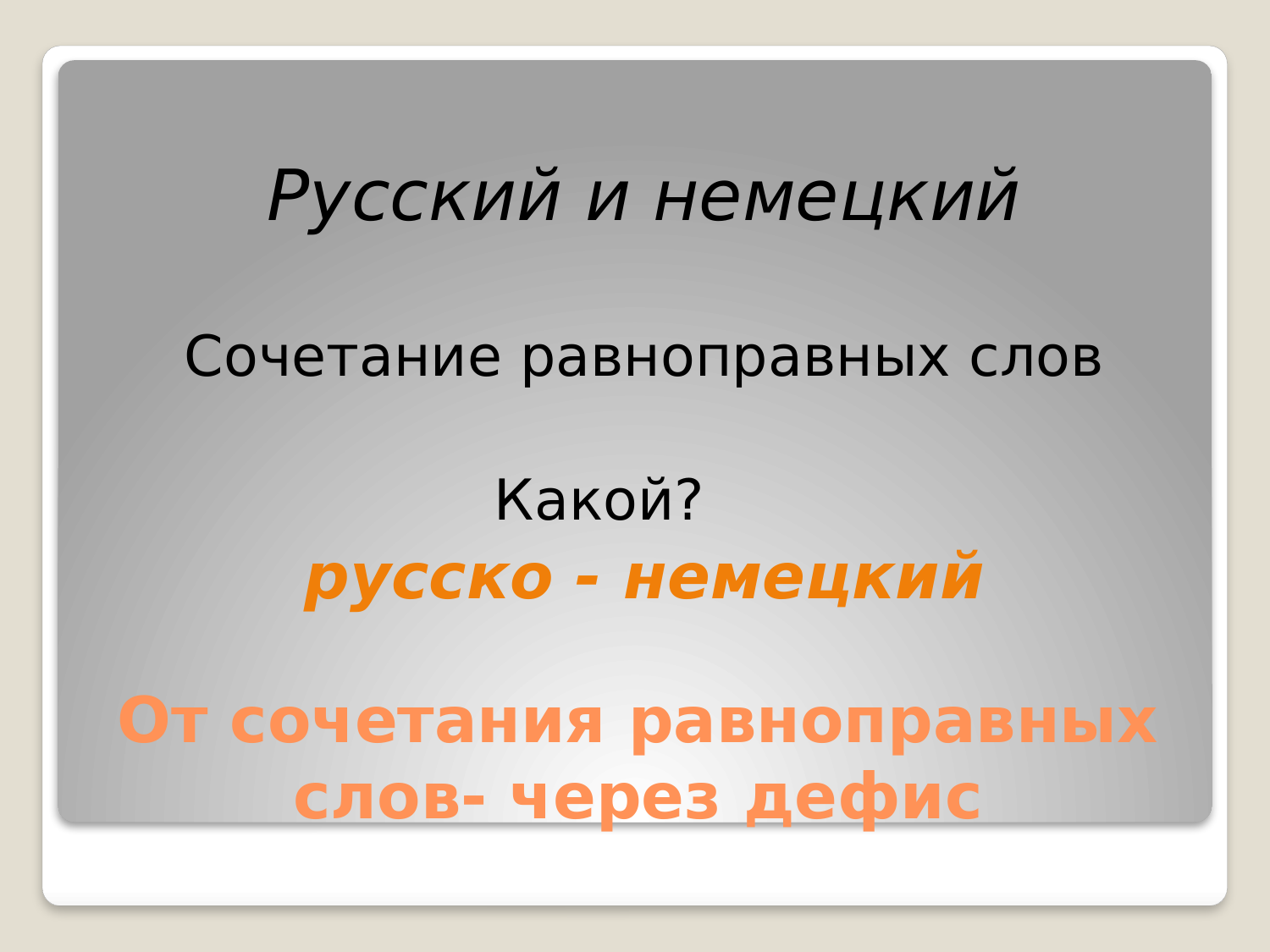

Русский и немецкий

Сочетание равноправных слов

Какой?
русско - немецкий
# От сочетания равноправных слов- через дефис